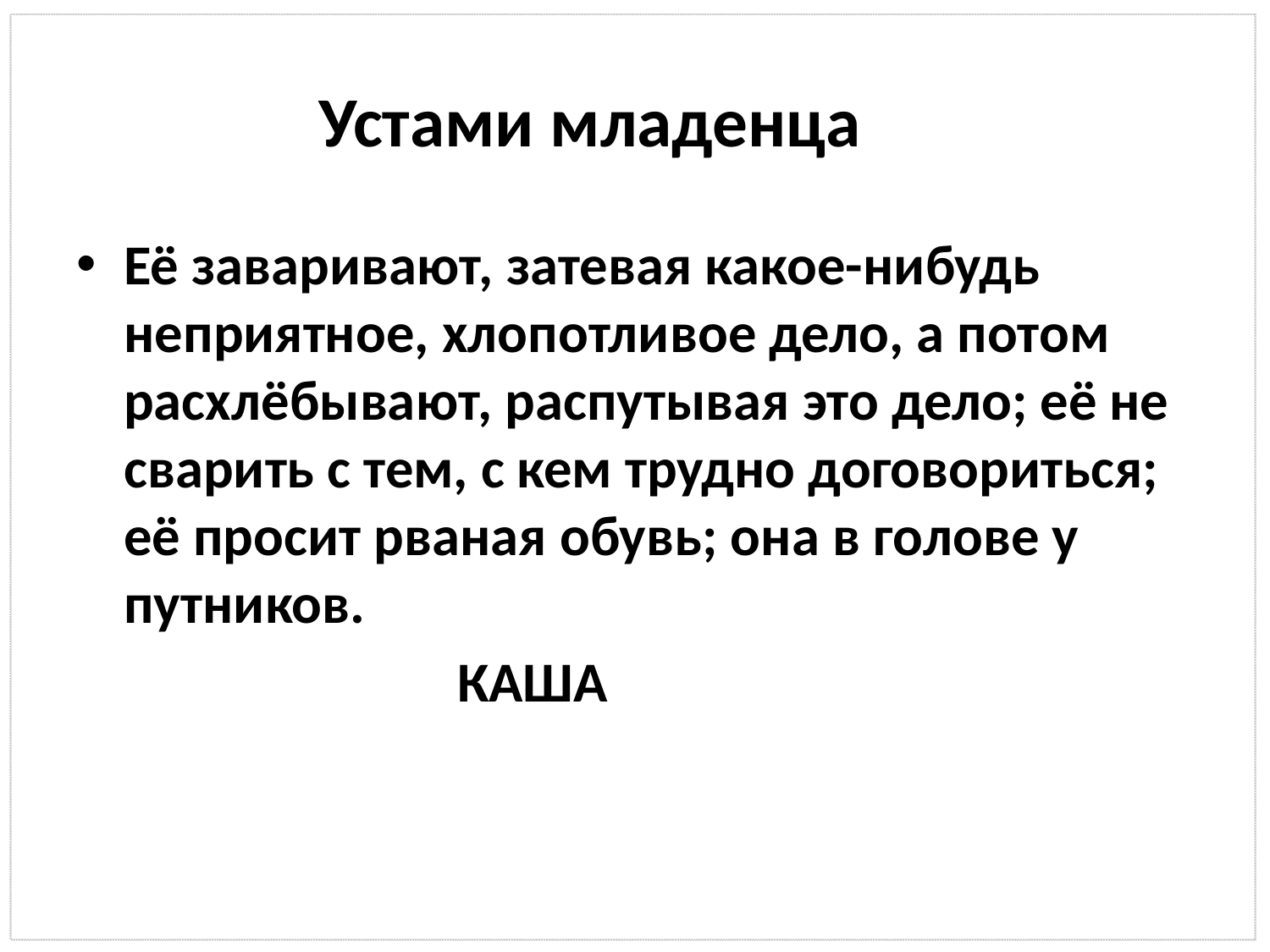

# Устами младенца
Её заваривают, затевая какое-нибудь неприятное, хлопотливое дело, а потом расхлёбывают, распутывая это дело; её не сварить с тем, с кем трудно договориться; её просит рваная обувь; она в голове у путников.
                              КАША